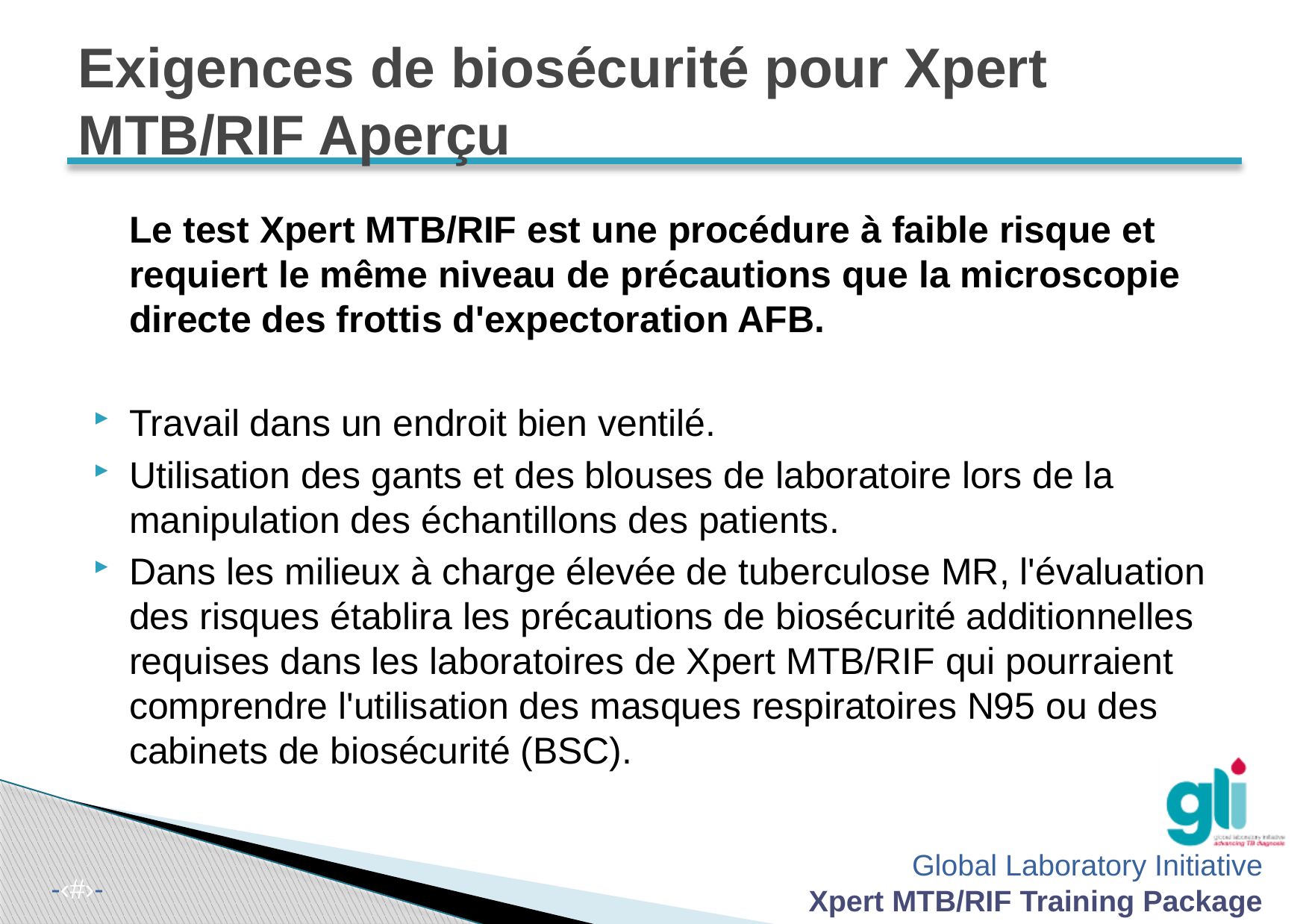

# Exigences de biosécurité pour Xpert MTB/RIF Aperçu
Le test Xpert MTB/RIF est une procédure à faible risque et requiert le même niveau de précautions que la microscopie directe des frottis d'expectoration AFB.

Travail dans un endroit bien ventilé.
Utilisation des gants et des blouses de laboratoire lors de la manipulation des échantillons des patients.
Dans les milieux à charge élevée de tuberculose MR, l'évaluation des risques établira les précautions de biosécurité additionnelles requises dans les laboratoires de Xpert MTB/RIF qui pourraient comprendre l'utilisation des masques respiratoires N95 ou des cabinets de biosécurité (BSC).